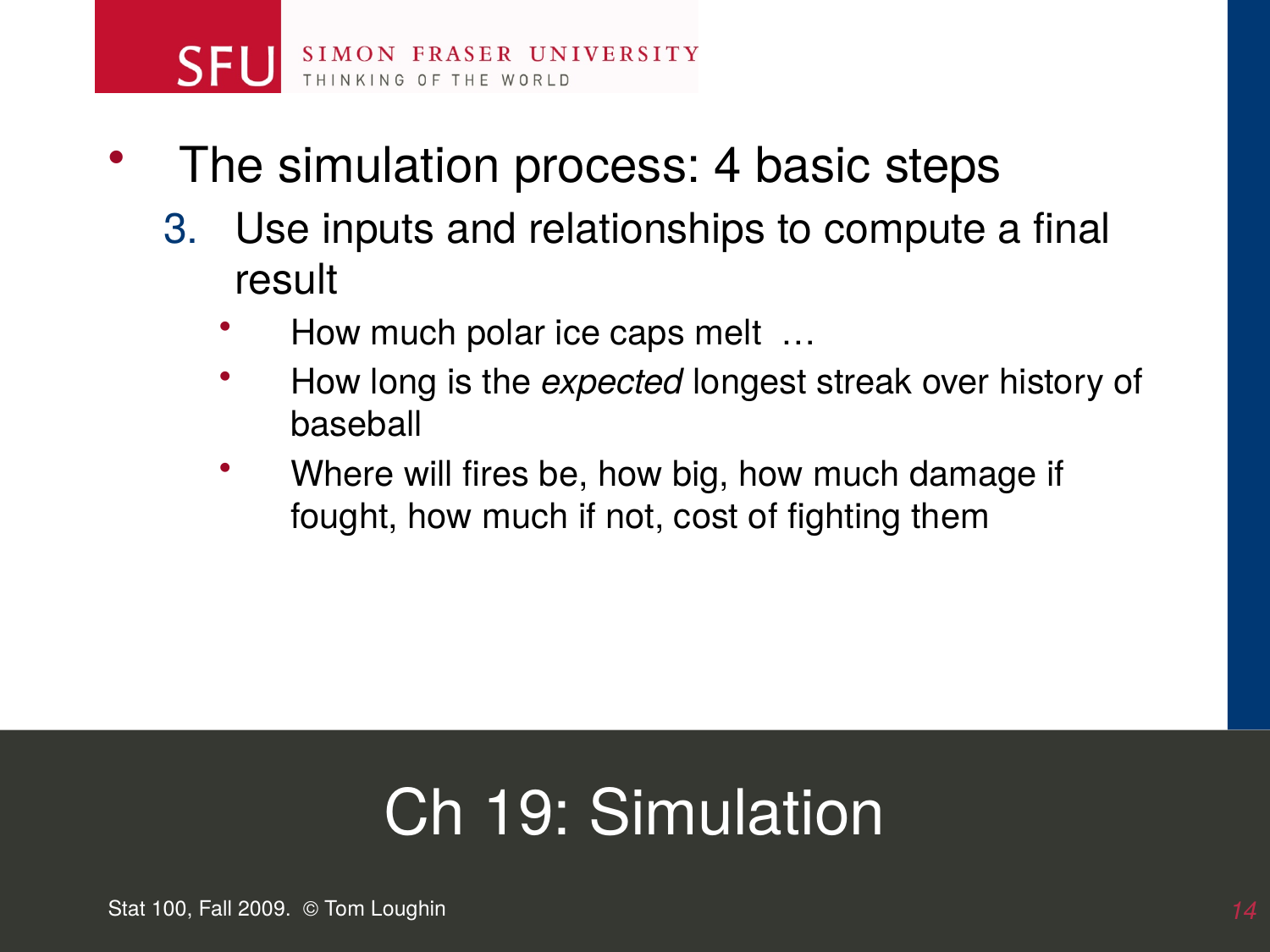

The simulation process: 4 basic steps
Use inputs and relationships to compute a final result
How much polar ice caps melt  …
How long is the expected longest streak over history of baseball
Where will fires be, how big, how much damage if fought, how much if not, cost of fighting them
# Ch 19: Simulation
Stat 100, Fall 2009.  © Tom Loughin
14